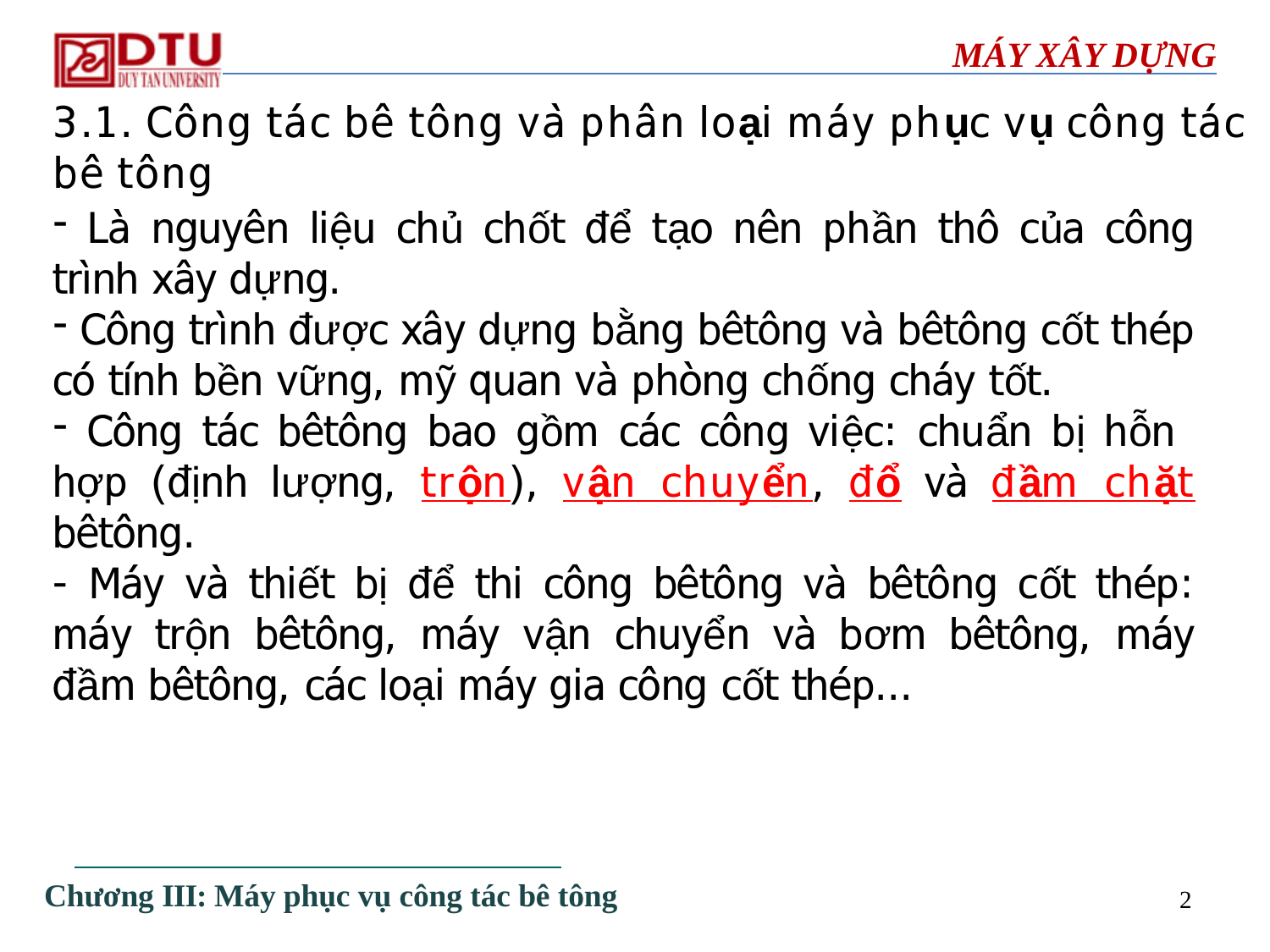

# MÁY XÂY DỰNG
3.1. Công tác bê tông và phân loại máy phục vụ công tác bê tông
 Là nguyên liệu chủ chốt để tạo nên phần thô của công trình xây dựng.
 Công trình được xây dựng bằng bêtông và bêtông cốt thép có tính bền vững, mỹ quan và phòng chống cháy tốt.
 Công tác bêtông bao gồm các công việc: chuẩn bị hỗn  hợp (định lượng, trộn), vận chuyển, đổ và đầm chặt bêtông.
- Máy và thiết bị để thi công bêtông và bêtông cốt thép: máy trộn bêtông, máy vận chuyển và bơm bêtông, máy đầm bêtông, các loại máy gia công cốt thép...

Chương III: Máy phục vụ công tác bê tông
2